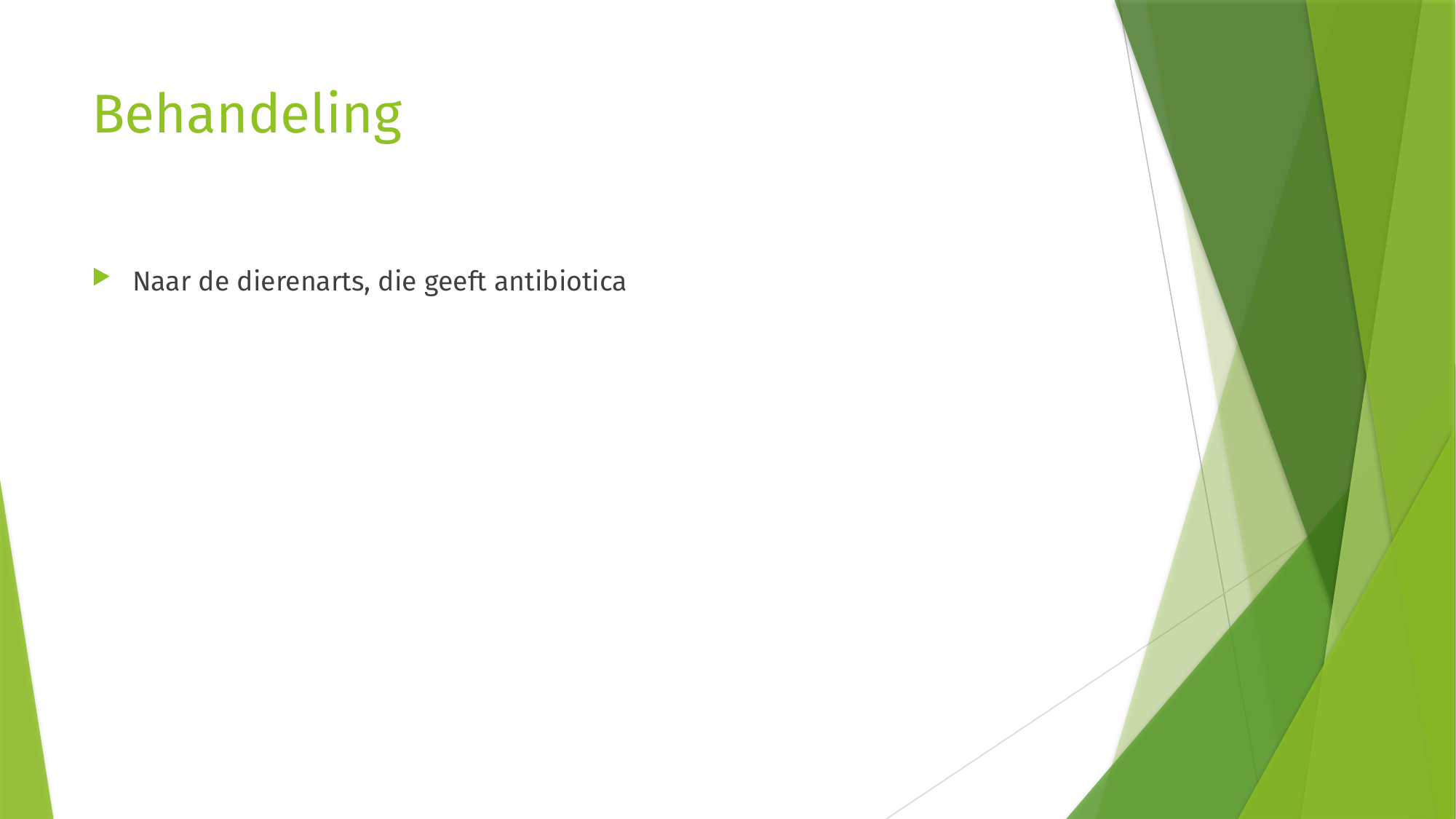

# Behandeling
Naar de dierenarts, die geeft antibiotica